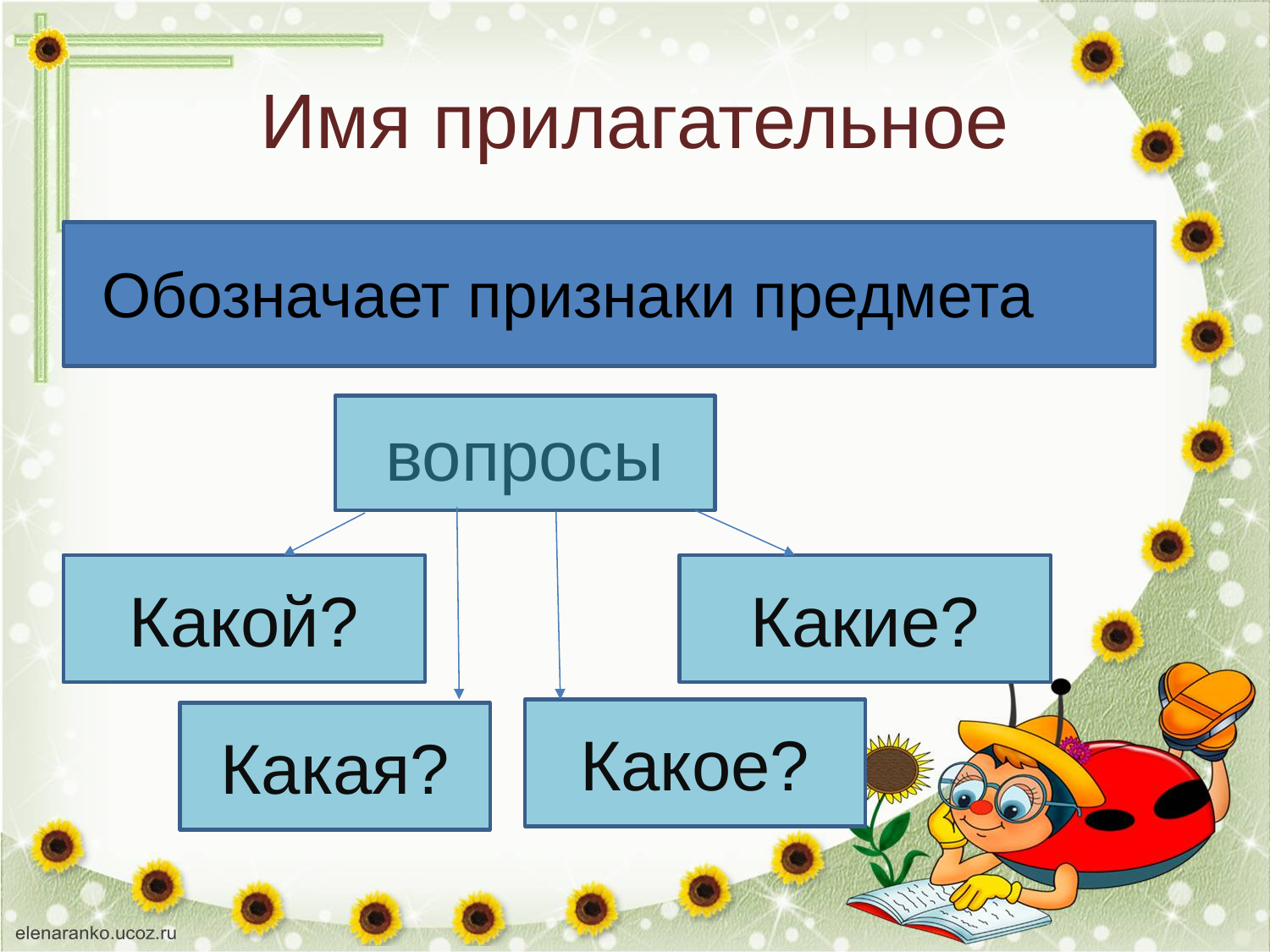

# Имя прилагательное

Обозначает признаки предмета
вопросы
Какой?
Какие?
Какое?
Какая?